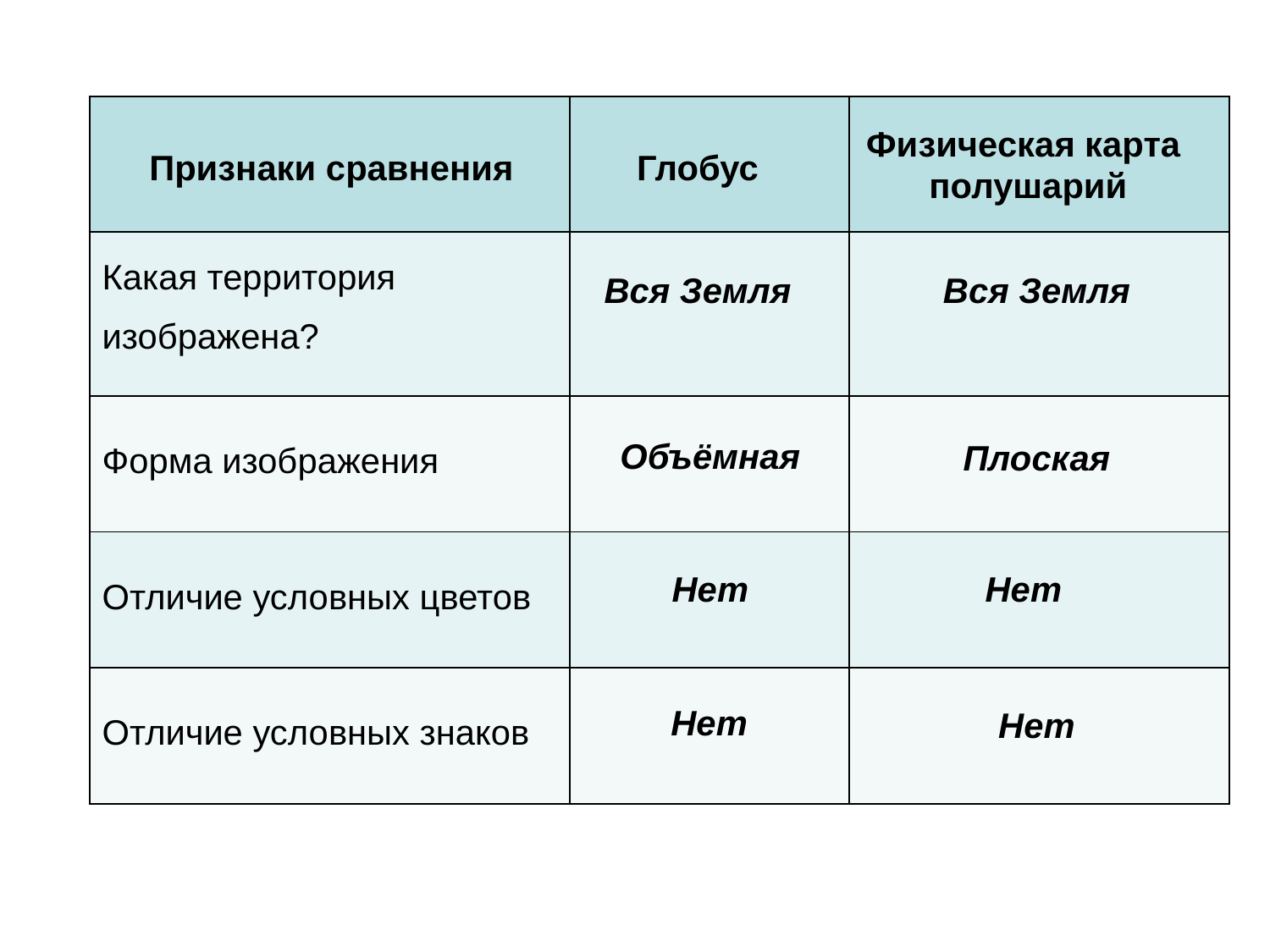

|  |  |  |
| --- | --- | --- |
| Какая территория изображена? |  |  |
| Форма изображения |  |  |
| Отличие условных цветов |  |  |
| Отличие условных знаков |  |  |
Физическая карта
 полушарий
Признаки сравнения
Глобус
Вся Земля
Вся Земля
Объёмная
Плоская
Нет
Нет
Нет
Нет